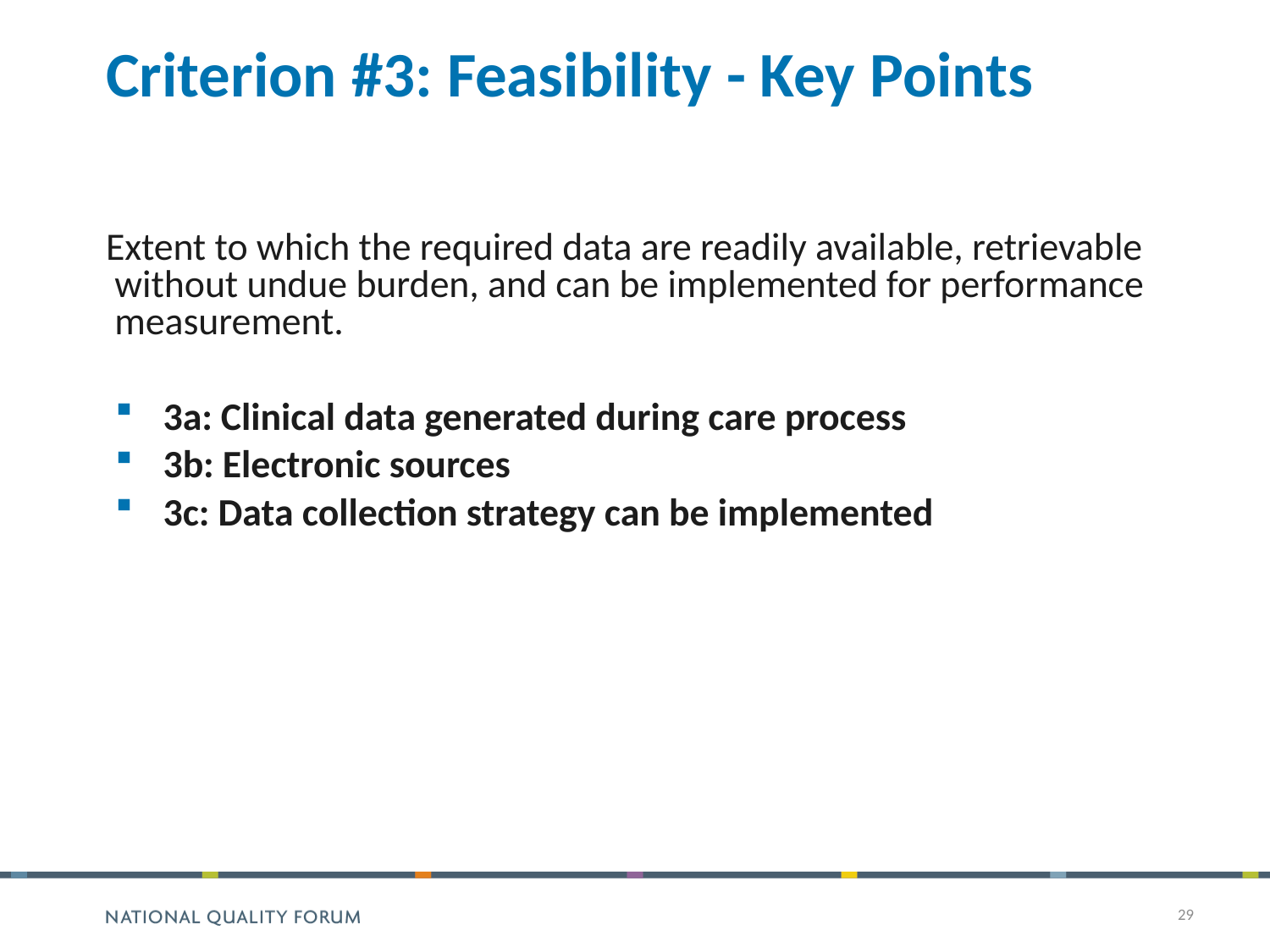

# Criterion #3: Feasibility - Key Points
Extent to which the required data are readily available, retrievable without undue burden, and can be implemented for performance measurement.

3a: Clinical data generated during care process
3b: Electronic sources
3c: Data collection strategy can be implemented

29